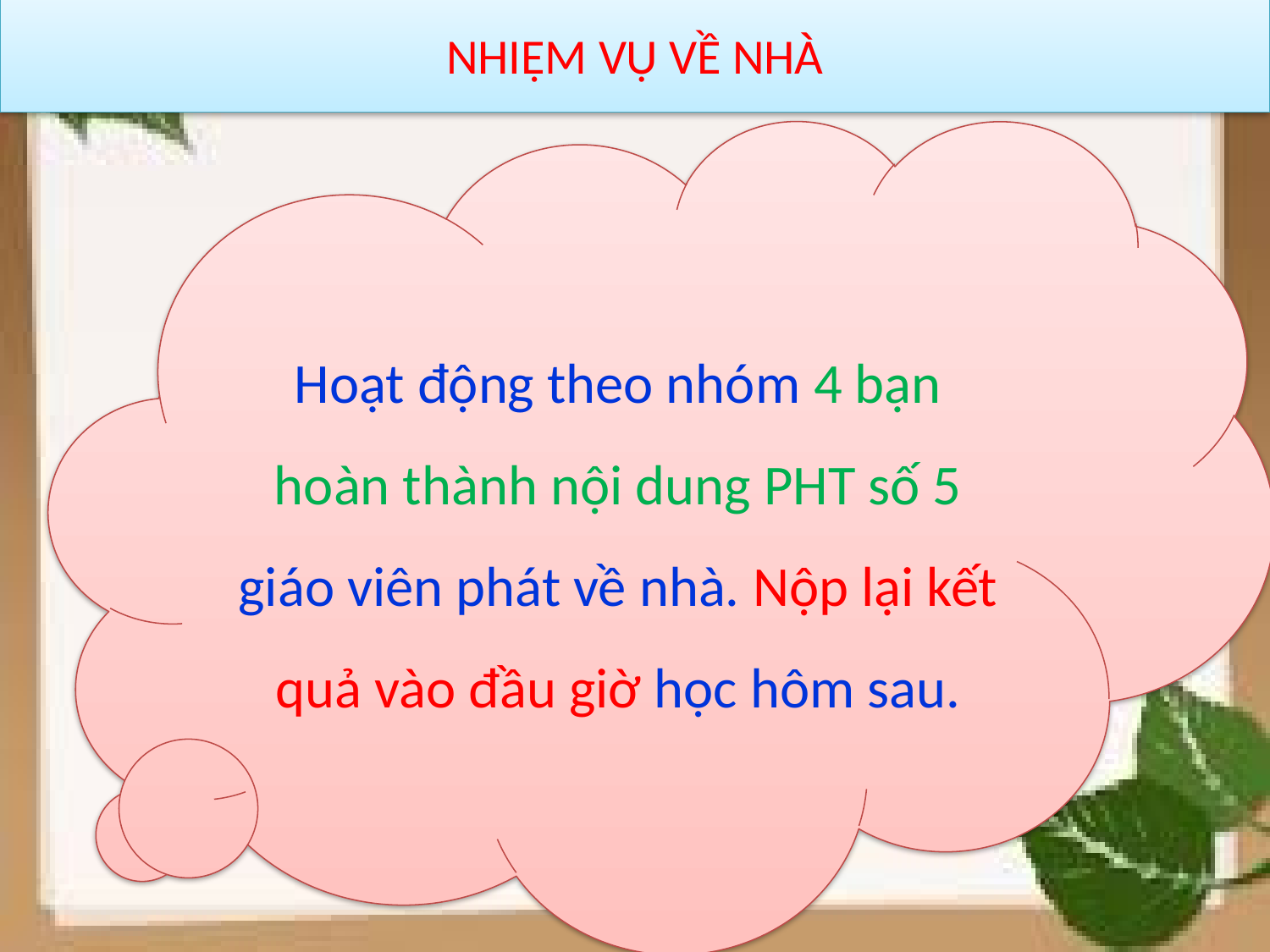

NHIỆM VỤ VỀ NHÀ
Hoạt động theo nhóm 4 bạn hoàn thành nội dung PHT số 5 giáo viên phát về nhà. Nộp lại kết quả vào đầu giờ học hôm sau.